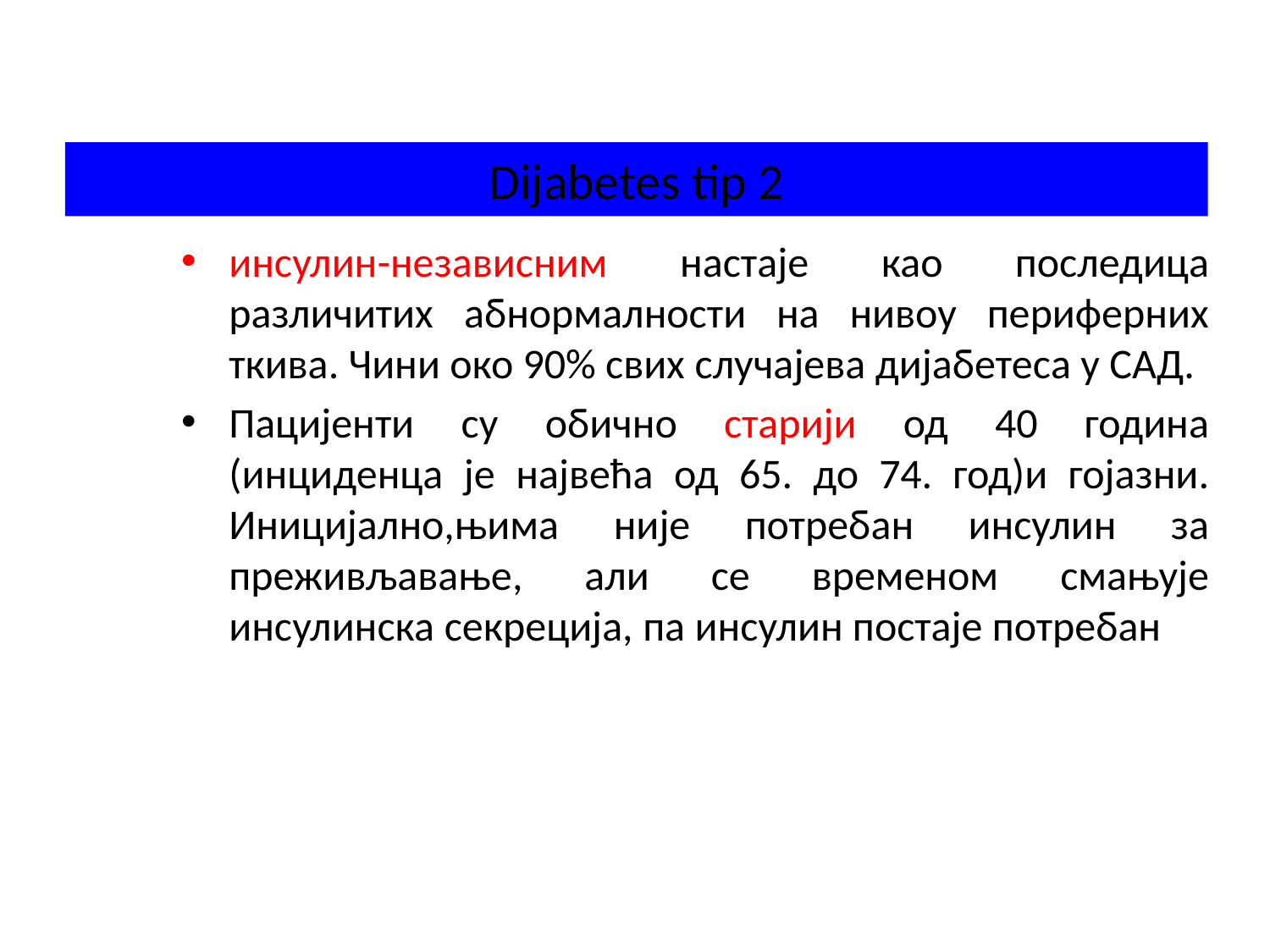

#
Dijabetes tip 2
инсулин-независним настаје као последица различитих абнормалности на нивоу периферних ткива. Чини око 90% свих случајева дијабетеса у САД.
Пацијенти су обично старији од 40 година (инциденца је највећа од 65. до 74. год)и гојазни. Иницијално,њима није потребан инсулин за преживљавање, али се временом смањује инсулинска секреција, па инсулин постаје потребан